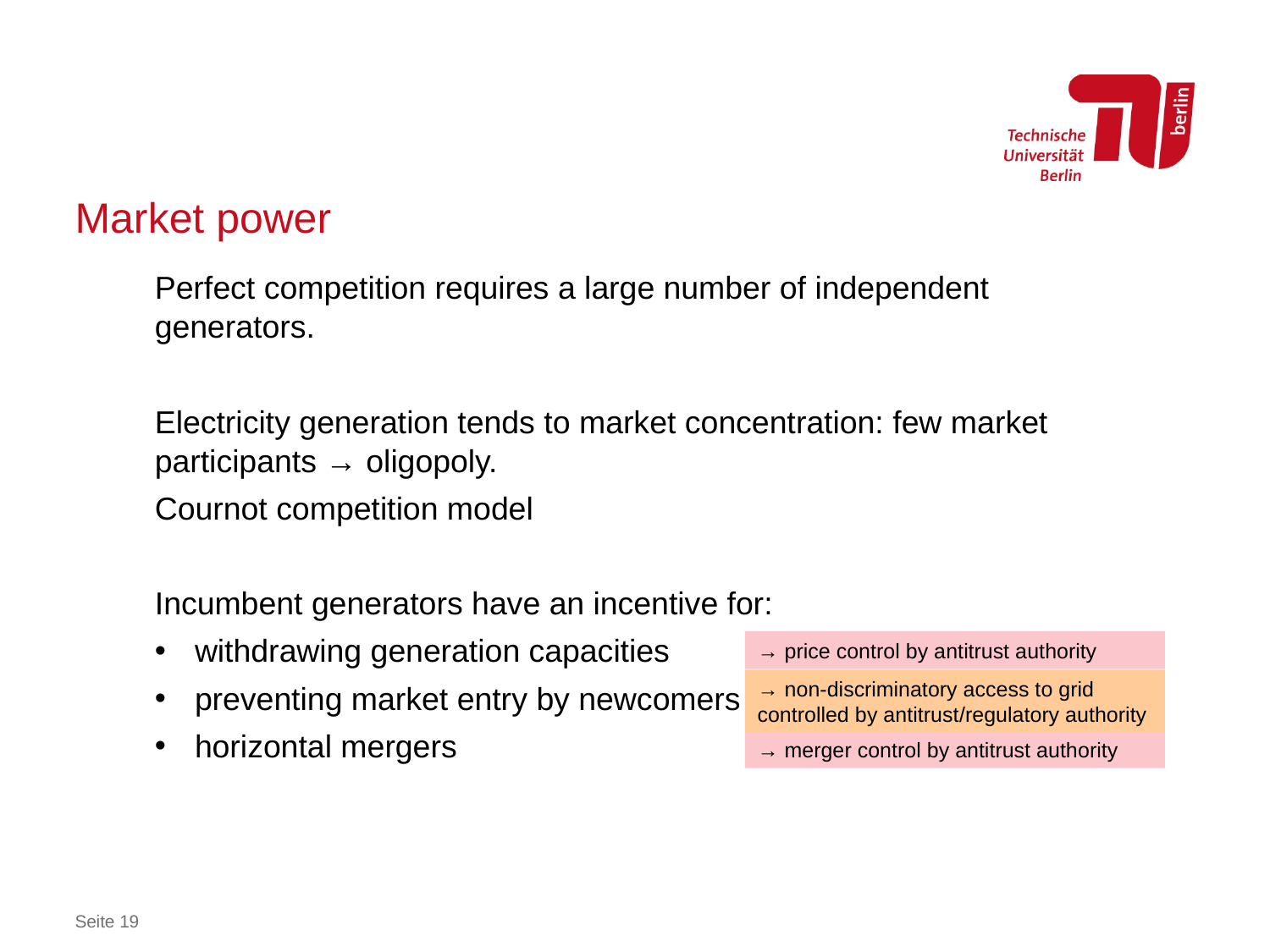

# Market power
Perfect competition requires a large number of independent generators.

Electricity generation tends to market concentration: few market participants → oligopoly.
Cournot competition model

Incumbent generators have an incentive for:
withdrawing generation capacities
preventing market entry by newcomers
horizontal mergers

→ price control by antitrust authority
→ non-discriminatory access to grid controlled by antitrust/regulatory authority
→ merger control by antitrust authority
Seite 19